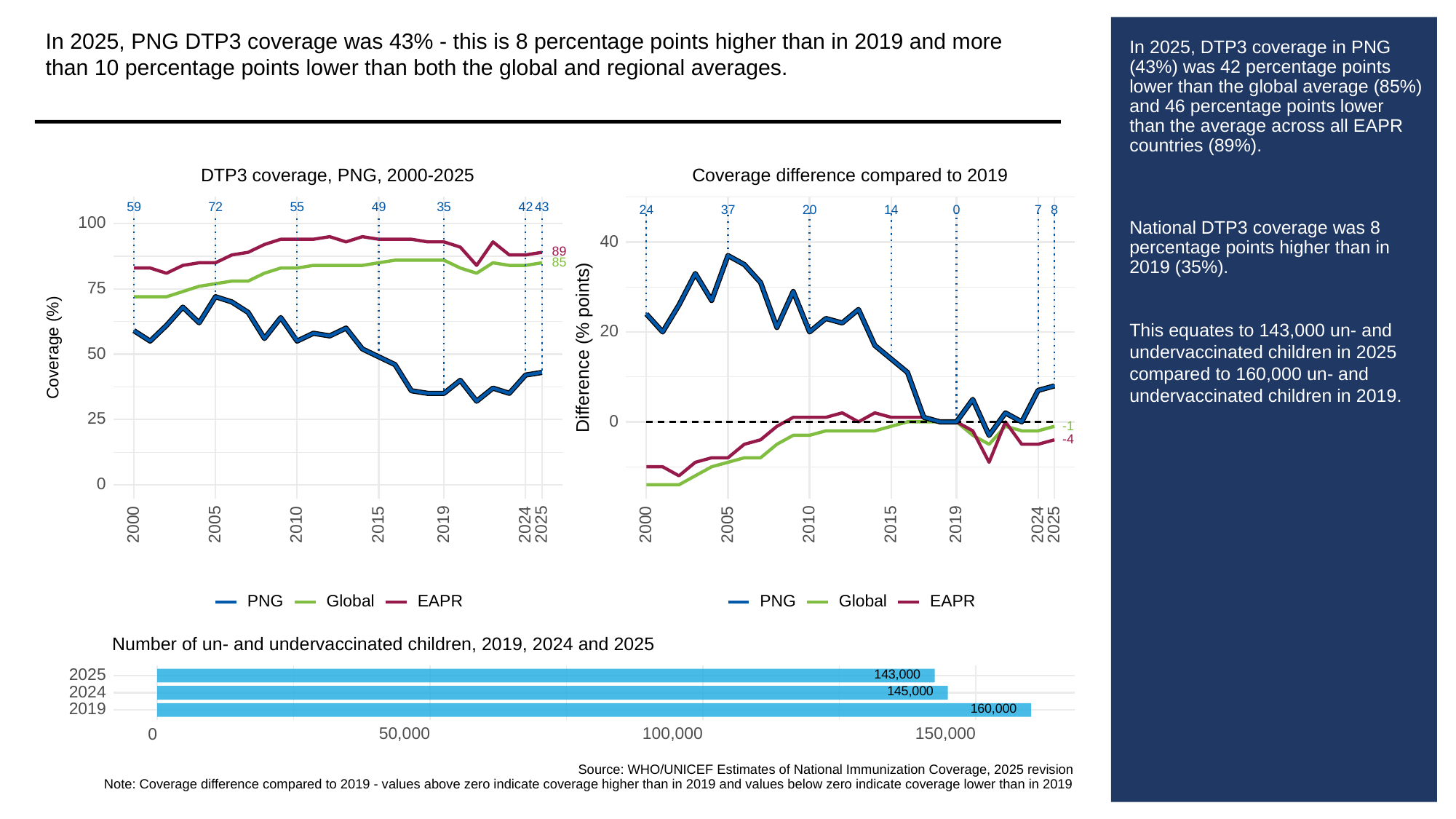

In 2025, PNG DTP3 coverage was 43% - this is 8 percentage points higher than in 2019 and more than 10 percentage points lower than both the global and regional averages.
# In 2025, DTP3 coverage in PNG (43%) was 42 percentage points lower than the global average (85%) and 46 percentage points lower than the average across all EAPR countries (89%).

National DTP3 coverage was 8 percentage points higher than in 2019 (35%).

This equates to 143,000 un- and undervaccinated children in 2025 compared to 160,000 un- and undervaccinated children in 2019.

DTP3 coverage, PNG, 2000-2025
Coverage difference compared to 2019

35
43
59
49
72
42
55
37
20
0
8
24
14
7

100

40

89

85

75

20

Difference (% points)
Coverage (%)
50

25
0

-1

-4

0

2000
2005
2010
2015
2019
2024
2025
2000
2005
2010
2015
2019
2024
2025
PNG
Global
PNG
Global
EAPR
EAPR

Number of un- and undervaccinated children, 2019, 2024 and 2025

143,000
2025

145,000
2024

160,000
2019

50,000
100,000
150,000
0
Source: WHO/UNICEF Estimates of National Immunization Coverage, 2025 revision
Note: Coverage difference compared to 2019 - values above zero indicate coverage higher than in 2019 and values below zero indicate coverage lower than in 2019